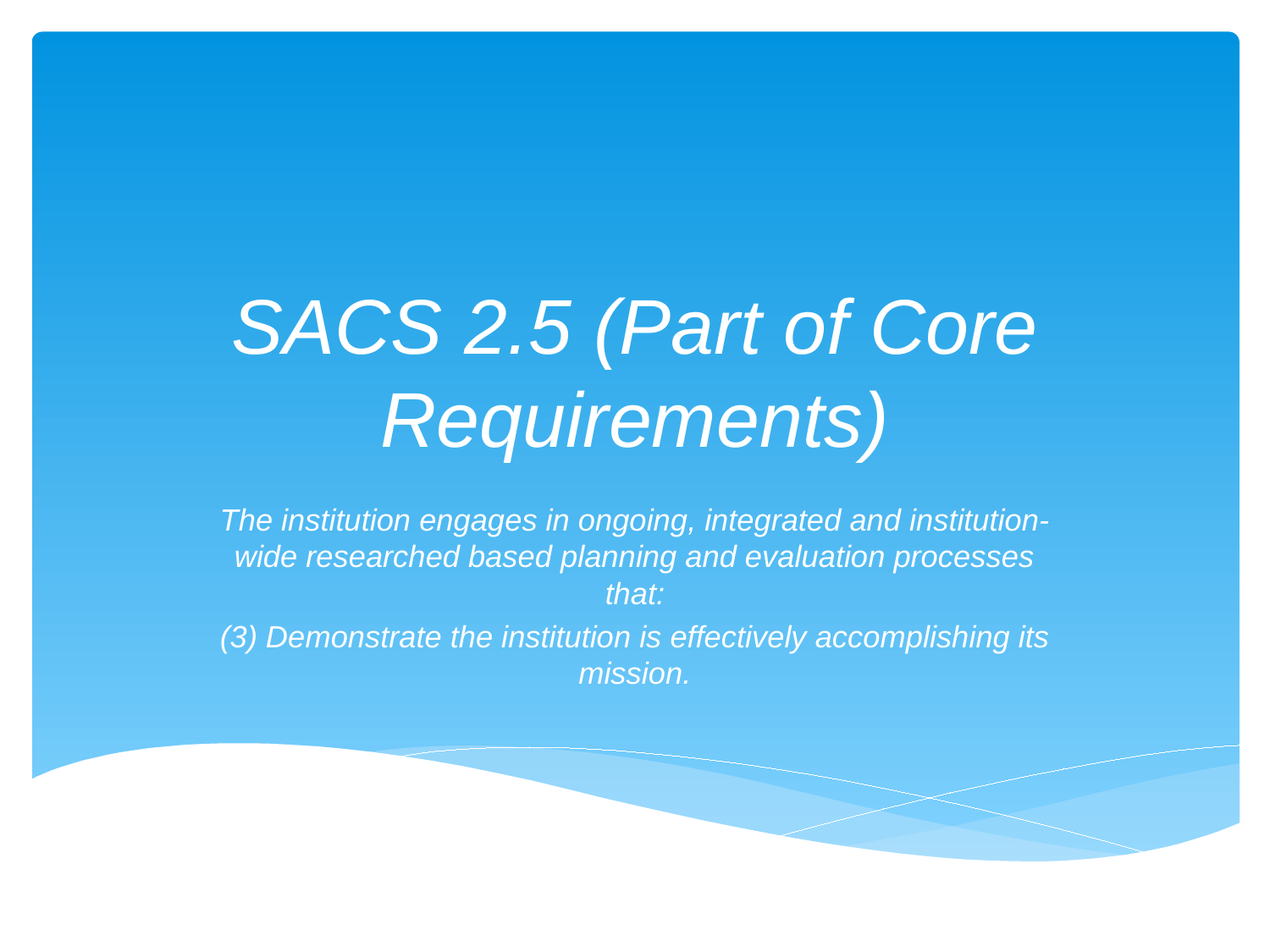

# SACS 2.5 (Part of Core Requirements)
The institution engages in ongoing, integrated and institution-wide researched based planning and evaluation processes that:
(3) Demonstrate the institution is effectively accomplishing its mission.